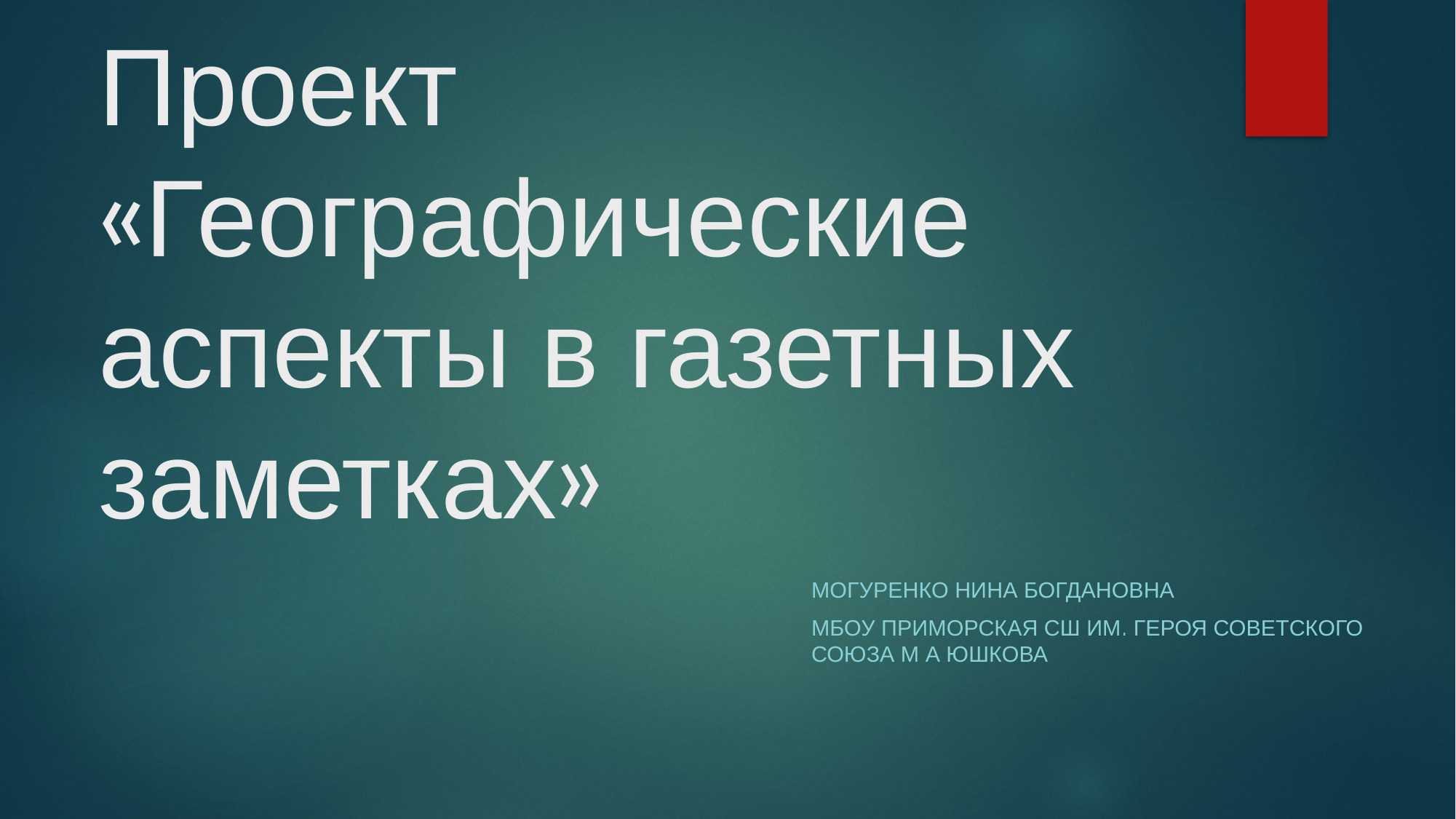

# Проект «Географические аспекты в газетных заметках»
Могуренко нина богдановна
Мбоу Приморская сш им. Героя советского союза м а юшкова